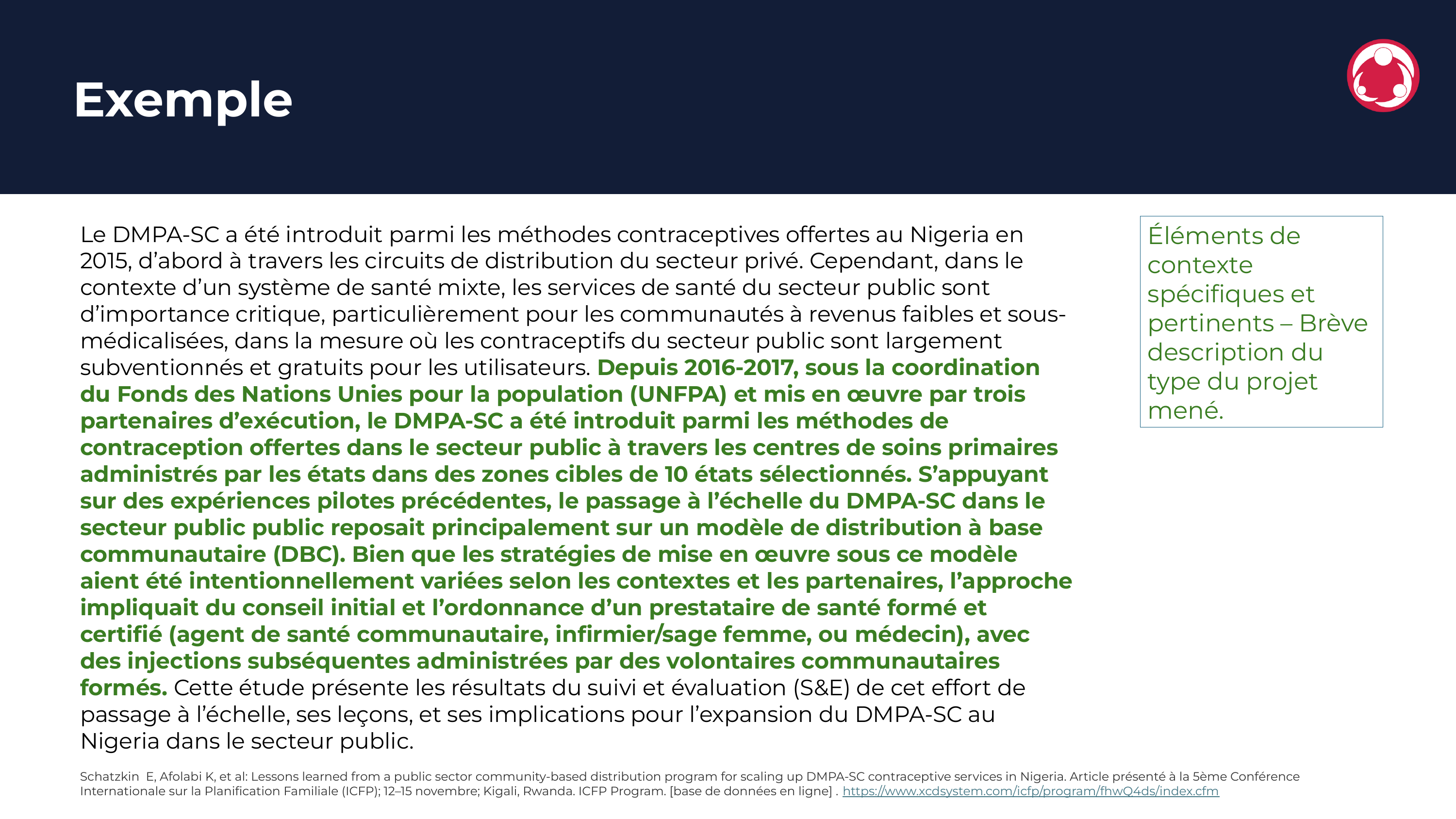

Exemple
Le DMPA-SC a été introduit parmi les méthodes contraceptives offertes au Nigeria en 2015, d’abord à travers les circuits de distribution du secteur privé. Cependant, dans le contexte d’un système de santé mixte, les services de santé du secteur public sont d’importance critique, particulièrement pour les communautés à revenus faibles et sous-médicalisées, dans la mesure où les contraceptifs du secteur public sont largement subventionnés et gratuits pour les utilisateurs. Depuis 2016-2017, sous la coordination du Fonds des Nations Unies pour la population (UNFPA) et mis en œuvre par trois partenaires d’exécution, le DMPA-SC a été introduit parmi les méthodes de contraception offertes dans le secteur public à travers les centres de soins primaires administrés par les états dans des zones cibles de 10 états sélectionnés. S’appuyant sur des expériences pilotes précédentes, le passage à l’échelle du DMPA-SC dans le secteur public public reposait principalement sur un modèle de distribution à base communautaire (DBC). Bien que les stratégies de mise en œuvre sous ce modèle aient été intentionnellement variées selon les contextes et les partenaires, l’approche impliquait du conseil initial et l’ordonnance d’un prestataire de santé formé et certifié (agent de santé communautaire, infirmier/sage femme, ou médecin), avec des injections subséquentes administrées par des volontaires communautaires formés. Cette étude présente les résultats du suivi et évaluation (S&E) de cet effort de passage à l’échelle, ses leçons, et ses implications pour l’expansion du DMPA-SC au Nigeria dans le secteur public.
Éléments de contexte spécifiques et pertinents – Brève description du type du projet mené.
Schatzkin  E, Afolabi K, et al: Lessons learned from a public sector community-based distribution program for scaling up DMPA-SC contraceptive services in Nigeria. Article présenté à la 5ème Conférence Internationale sur la Planification Familiale (ICFP); 12–15 novembre; Kigali, Rwanda. ICFP Program. [base de données en ligne] . https://www.xcdsystem.com/icfp/program/fhwQ4ds/index.cfm